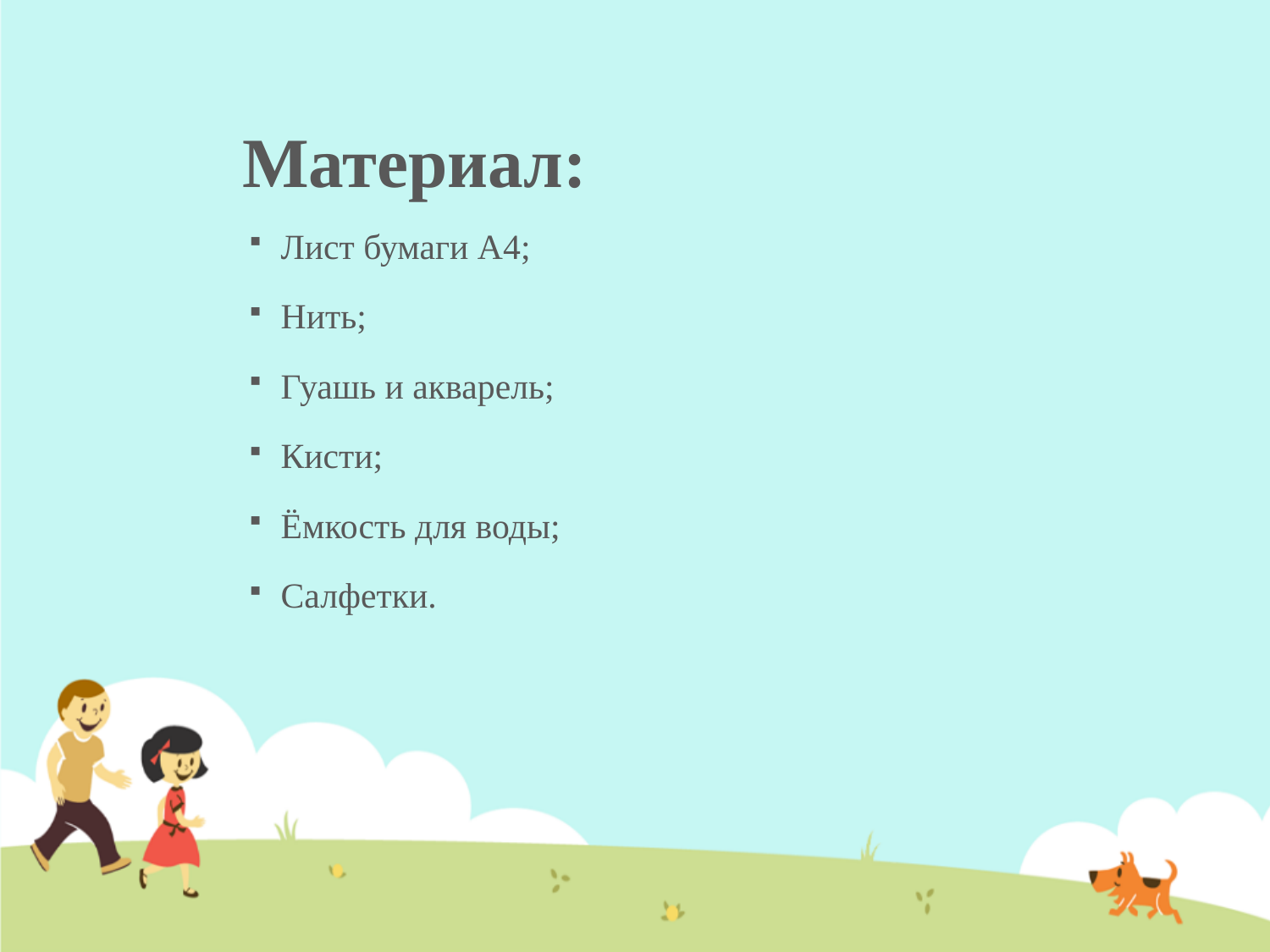

# Материал:
Лист бумаги А4;
Нить;
Гуашь и акварель;
Кисти;
Ёмкость для воды;
Салфетки.